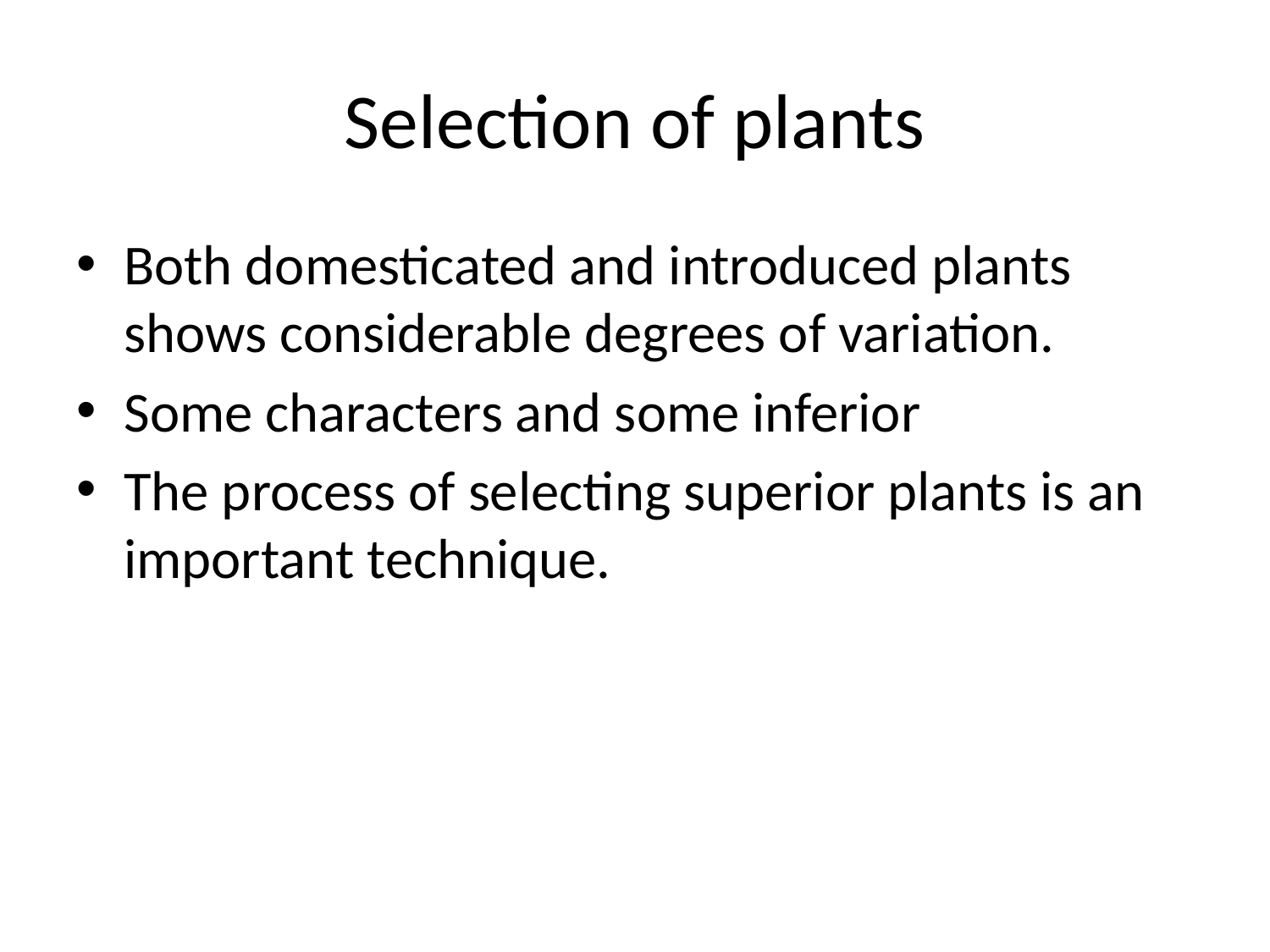

# Selection of plants
Both domesticated and introduced plants shows considerable degrees of variation.
Some characters and some inferior
The process of selecting superior plants is an important technique.